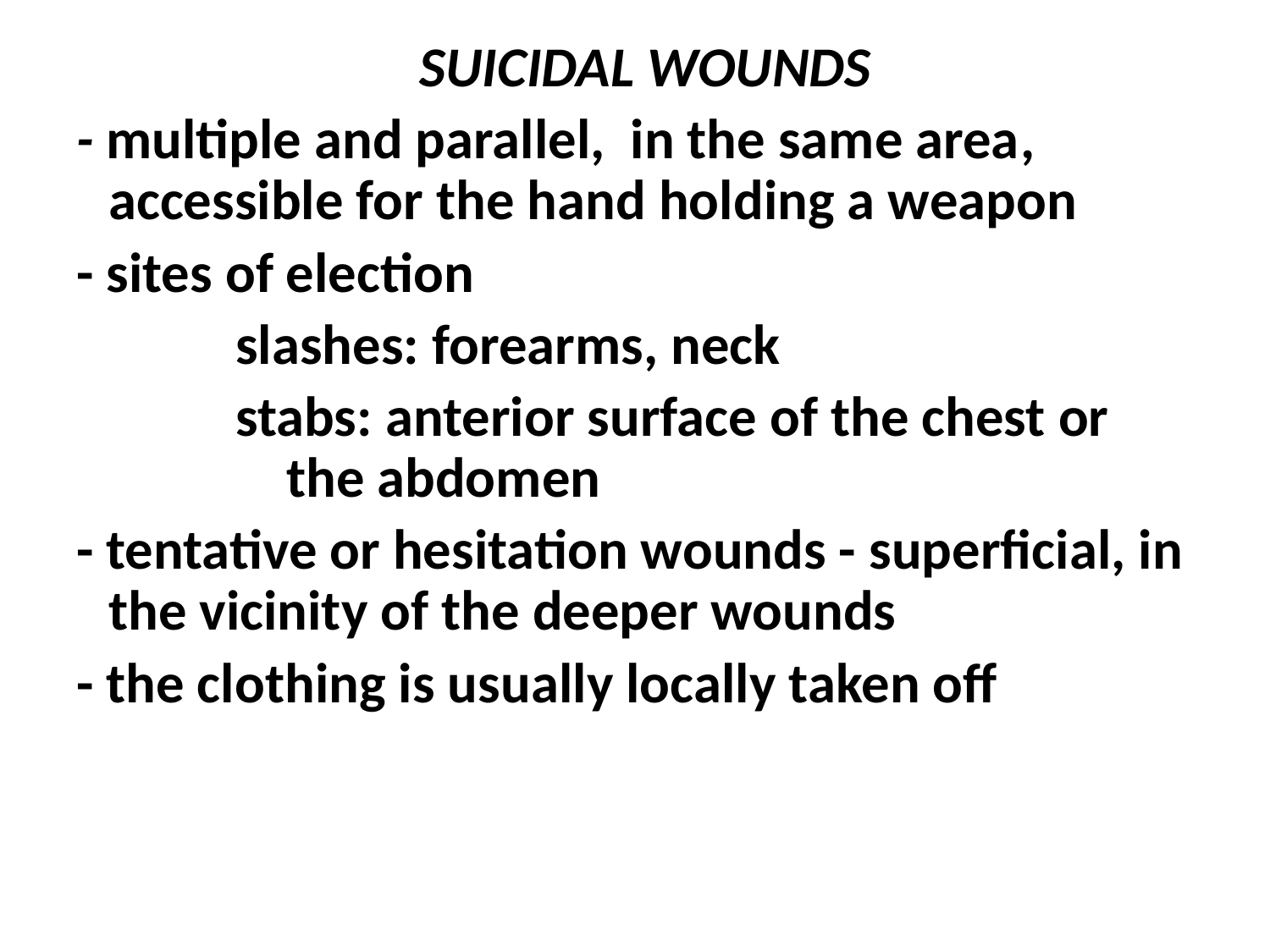

SUICIDAL WOUNDS
- multiple and parallel,  in the same area, accessible for the hand holding a weapon
- sites of election
		slashes: forearms, neck
		stabs: anterior surface of the chest or 		    the abdomen
- tentative or hesitation wounds - superficial, in the vicinity of the deeper wounds
- the clothing is usually locally taken off